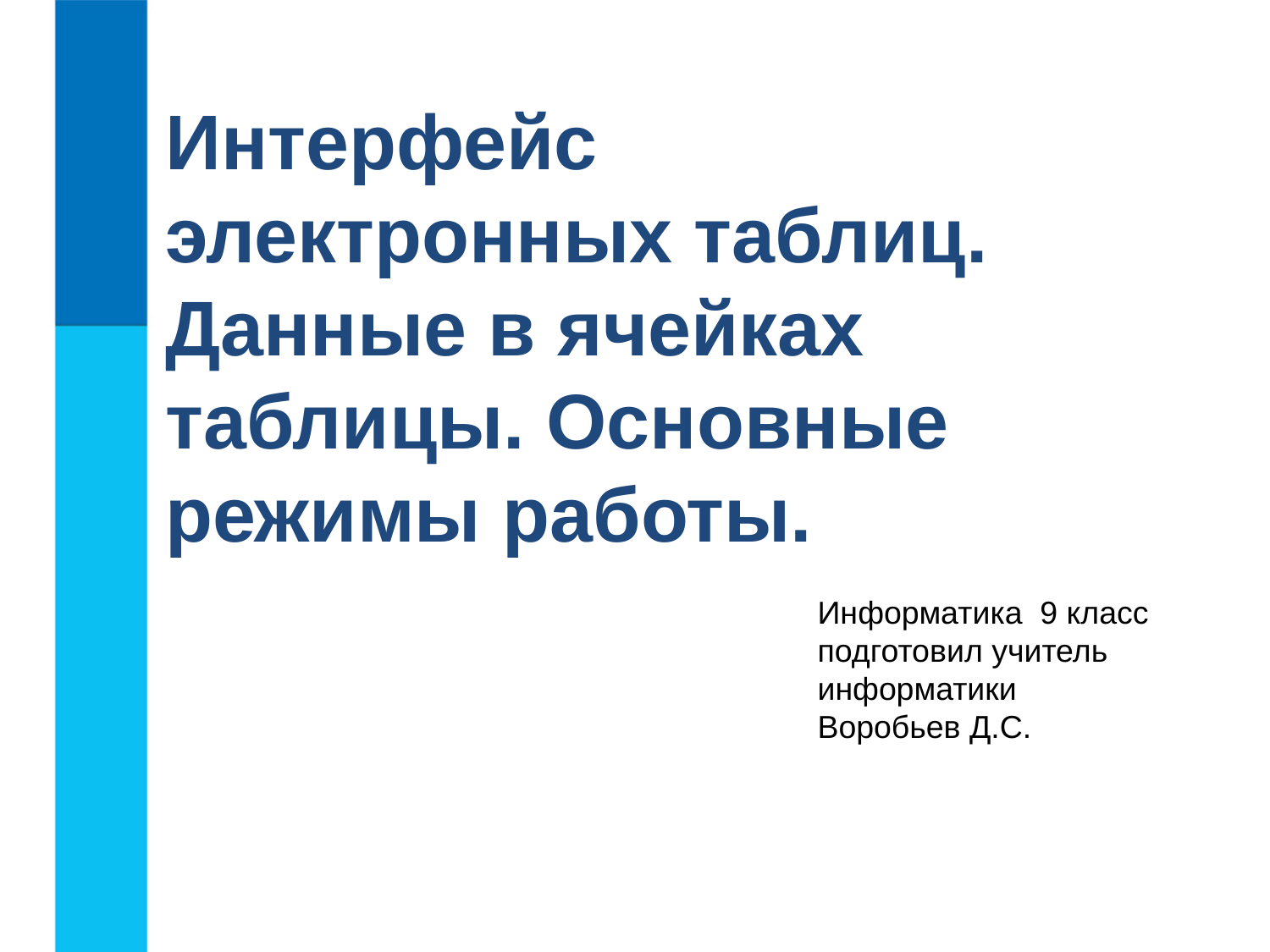

Интерфейс электронных таблиц. Данные в ячейках таблицы. Основные режимы работы.
Информатика  9 класс
подготовил учитель информатики
Воробьев Д.С.